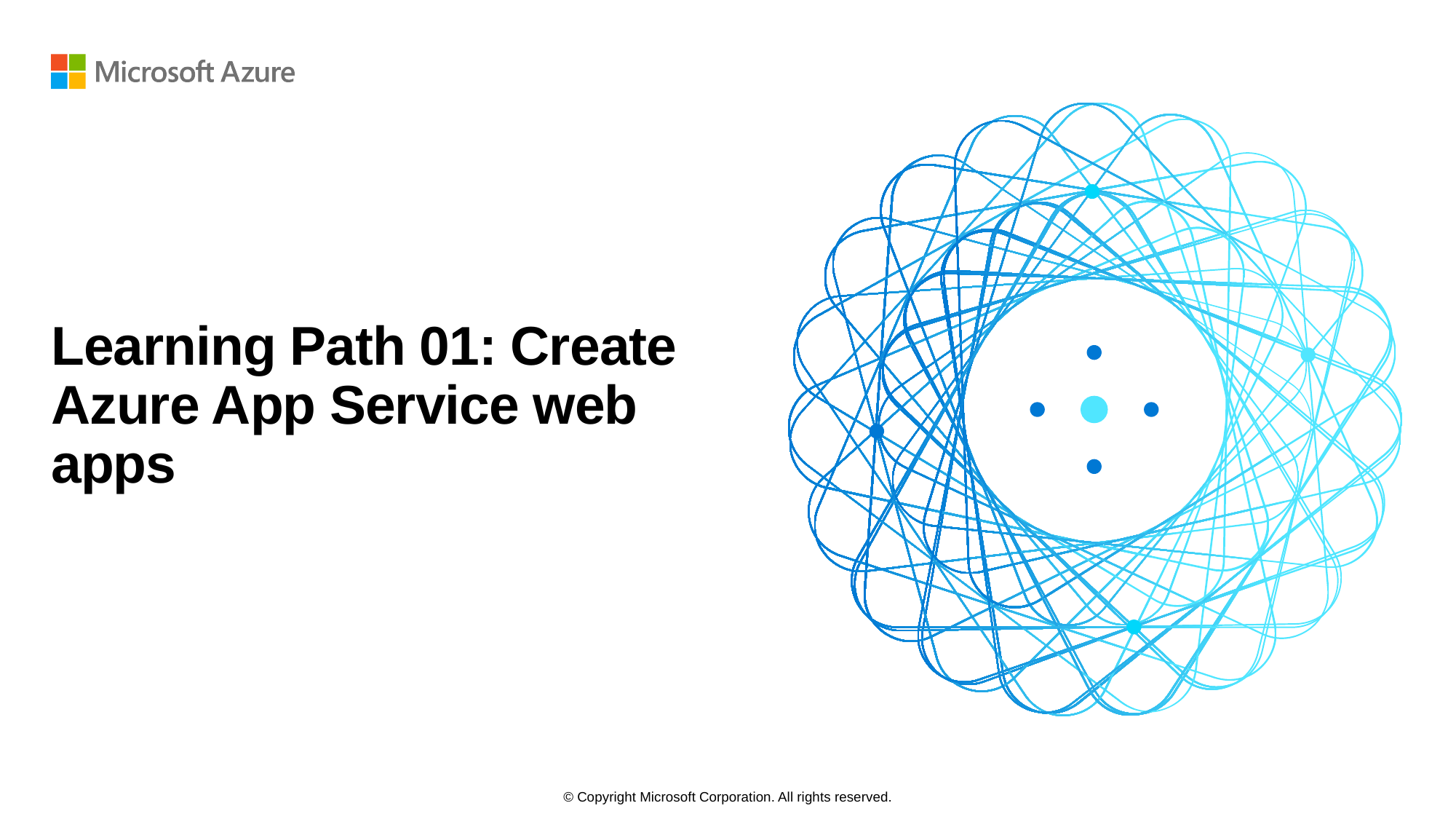

# Learning Path 01: Create Azure App Service web apps